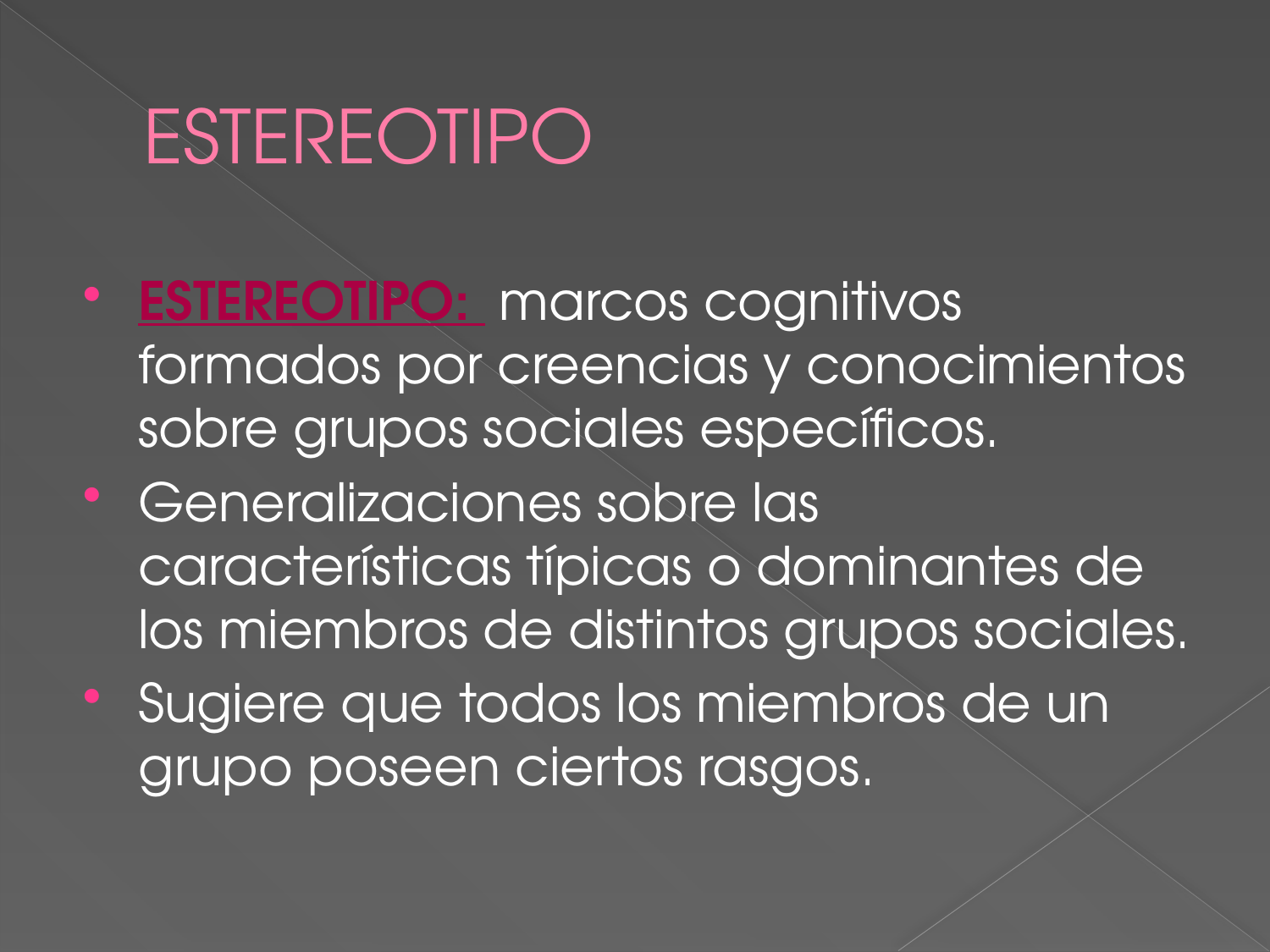

# ESTEREOTIPO
ESTEREOTIPO:  marcos cognitivos formados por creencias y conocimientos sobre grupos sociales específicos.
Generalizaciones sobre las características típicas o dominantes de los miembros de distintos grupos sociales.
Sugiere que todos los miembros de un grupo poseen ciertos rasgos.